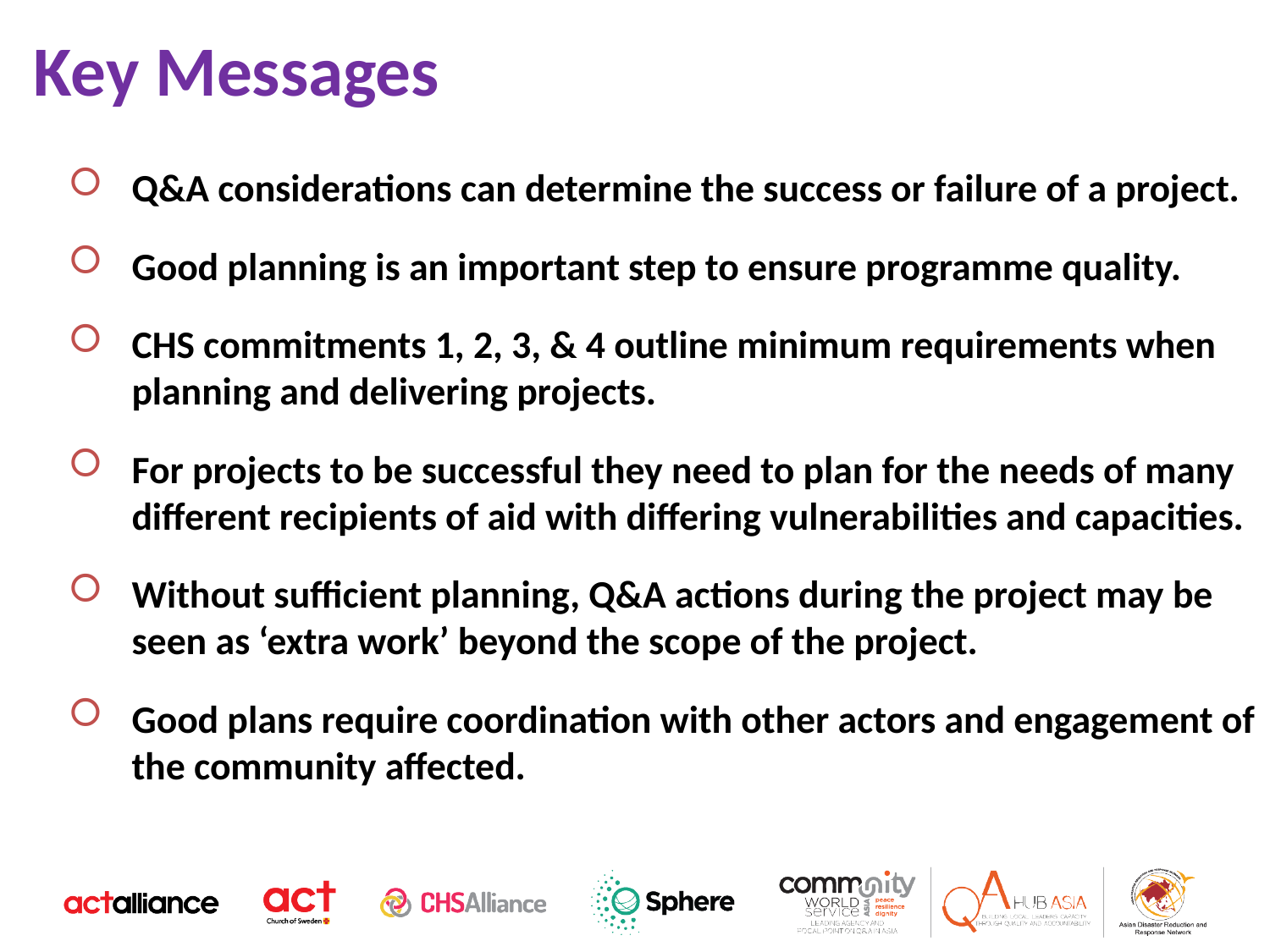

Key Messages
Q&A considerations can determine the success or failure of a project.
Good planning is an important step to ensure programme quality.
CHS commitments 1, 2, 3, & 4 outline minimum requirements when planning and delivering projects.
For projects to be successful they need to plan for the needs of many different recipients of aid with differing vulnerabilities and capacities.
Without sufficient planning, Q&A actions during the project may be seen as ‘extra work’ beyond the scope of the project.
Good plans require coordination with other actors and engagement of the community affected.